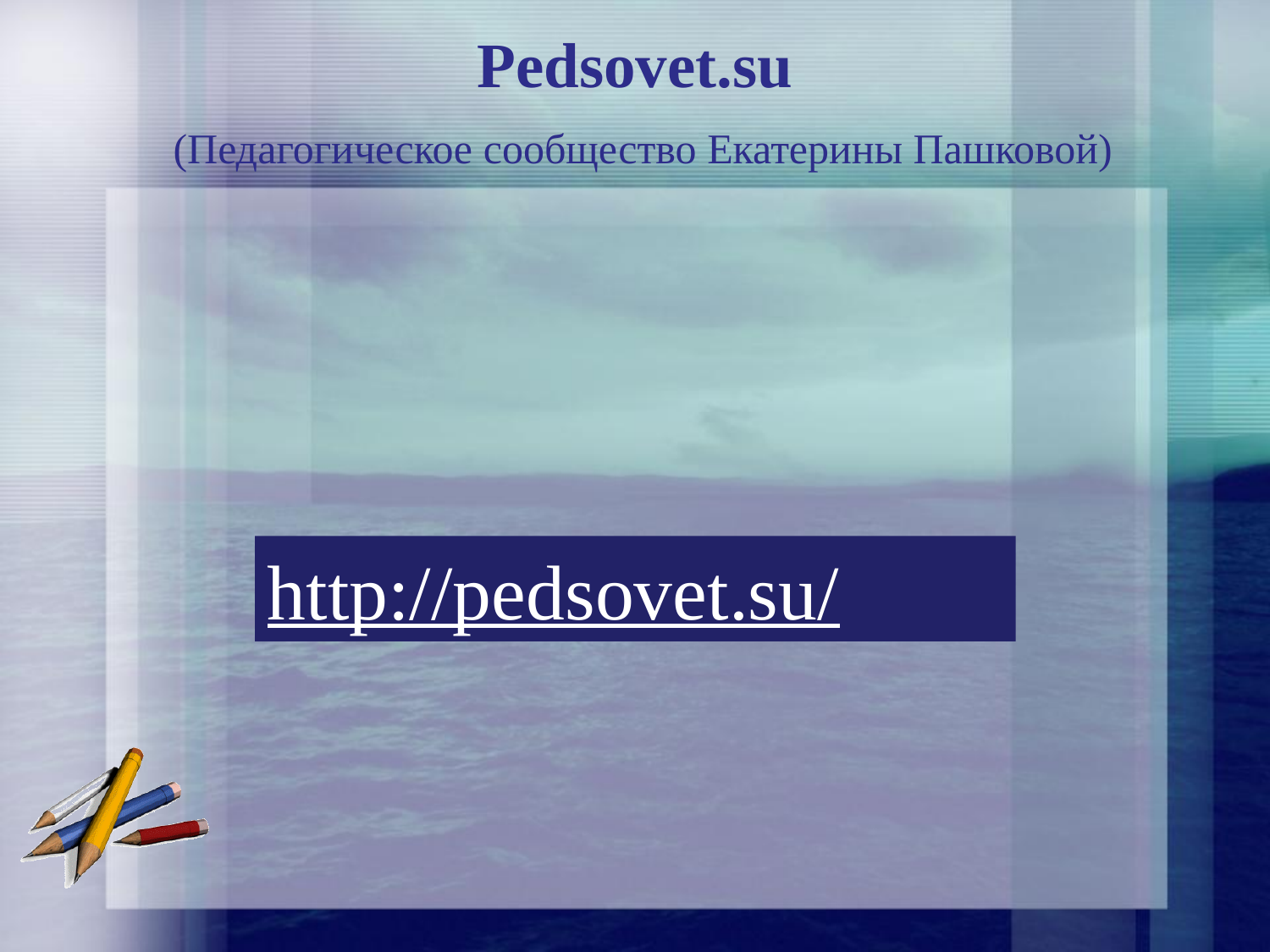

# Pedsovet.su (Педагогическое сообщество Екатерины Пашковой)
http://pedsovet.su/